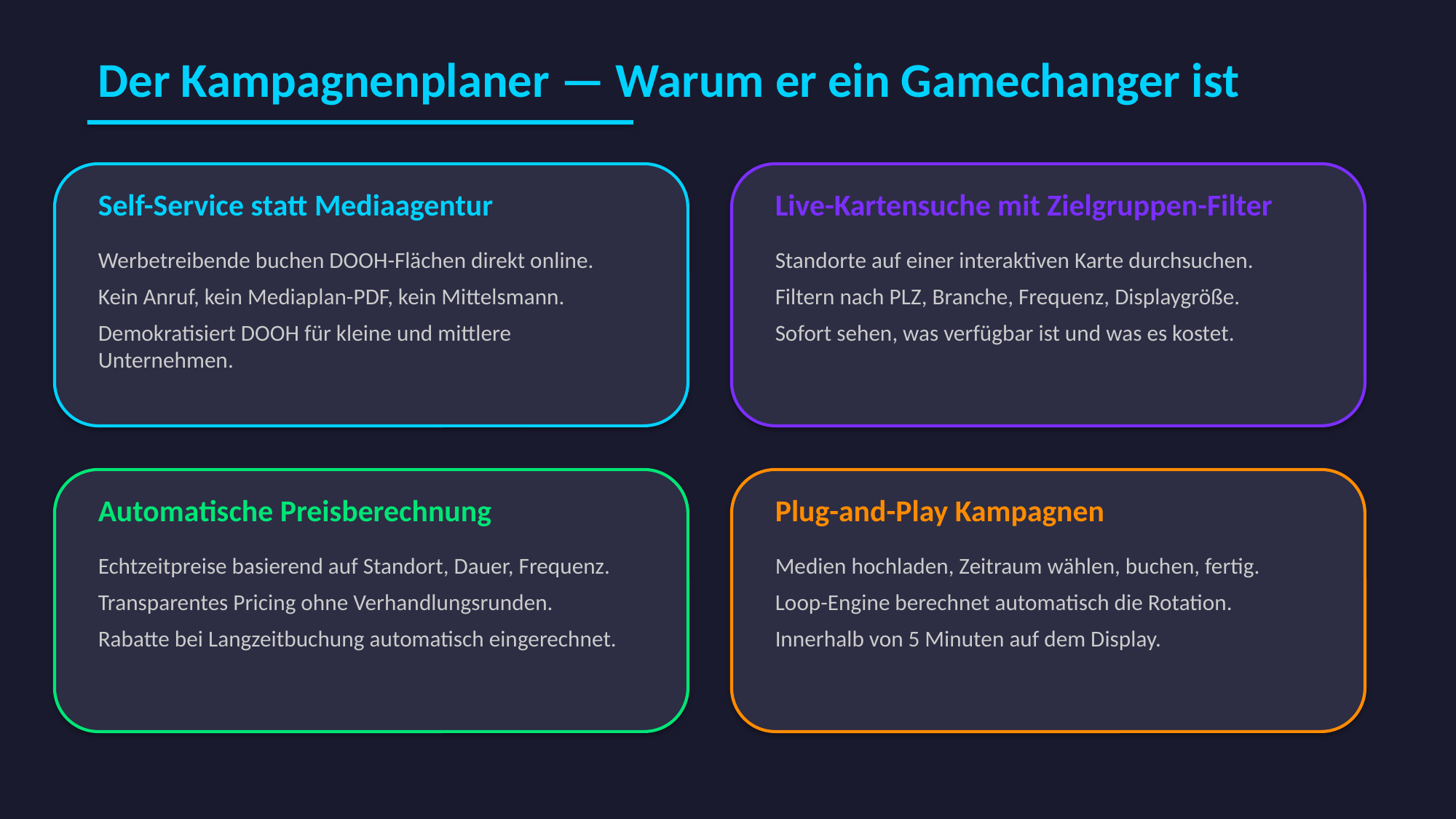

Der Kampagnenplaner — Warum er ein Gamechanger ist

Self-Service statt Mediaagentur
Live-Kartensuche mit Zielgruppen-Filter
Werbetreibende buchen DOOH-Flächen direkt online.
Kein Anruf, kein Mediaplan-PDF, kein Mittelsmann.
Demokratisiert DOOH für kleine und mittlere Unternehmen.
Standorte auf einer interaktiven Karte durchsuchen.
Filtern nach PLZ, Branche, Frequenz, Displaygröße.
Sofort sehen, was verfügbar ist und was es kostet.

Automatische Preisberechnung
Plug-and-Play Kampagnen
Echtzeitpreise basierend auf Standort, Dauer, Frequenz.
Transparentes Pricing ohne Verhandlungsrunden.
Rabatte bei Langzeitbuchung automatisch eingerechnet.
Medien hochladen, Zeitraum wählen, buchen, fertig.
Loop-Engine berechnet automatisch die Rotation.
Innerhalb von 5 Minuten auf dem Display.